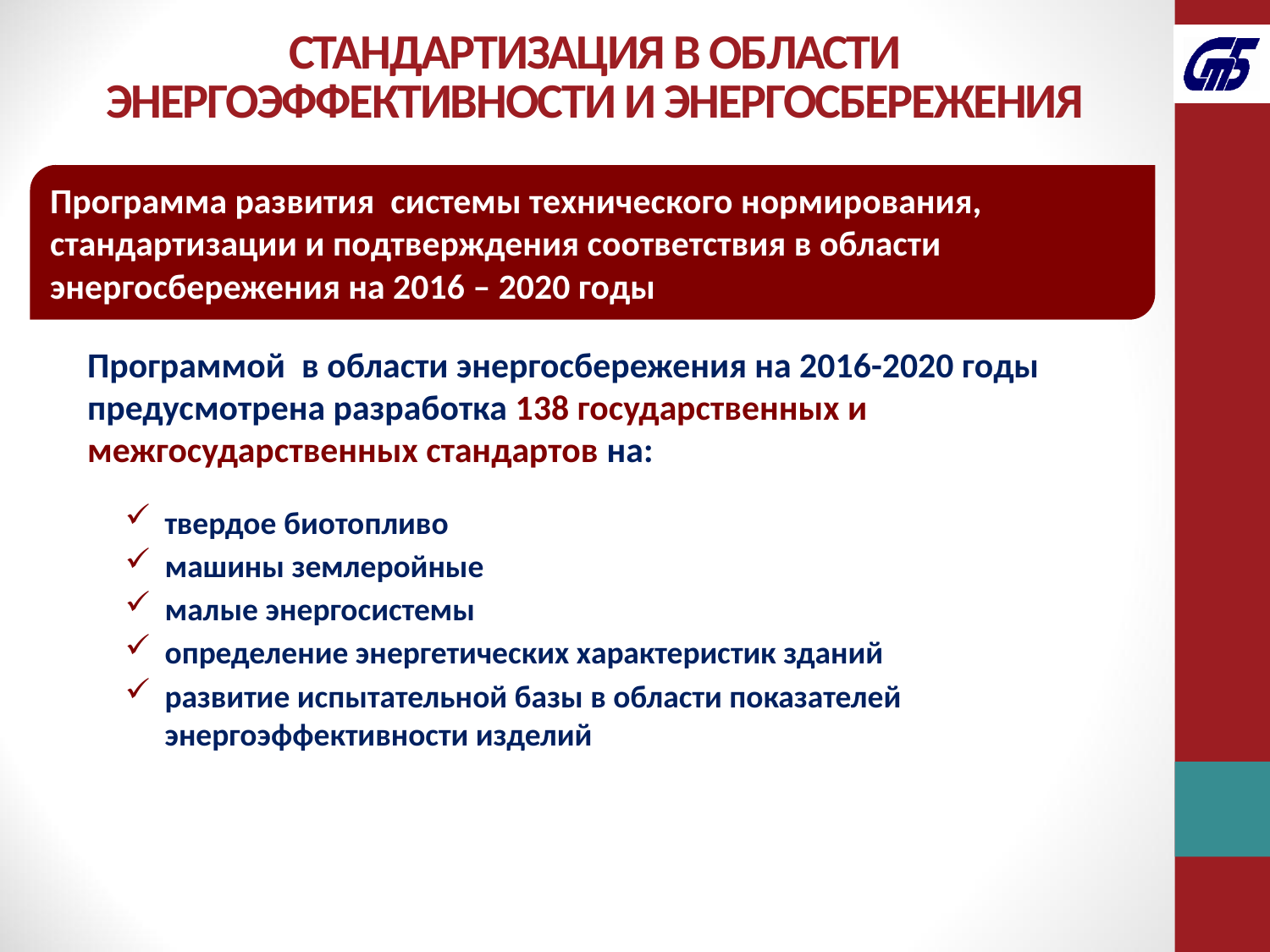

СТАНДАРТИЗАЦИЯ В ОБЛАСТИ
 ЭНЕРГОЭФФЕКТИВНОСТИ И ЭНЕРГОСБЕРЕЖЕНИЯ
Программа развития  системы технического нормирования, стандартизации и подтверждения соответствия в области энергосбережения на 2016 – 2020 годы
Программой  в области энергосбережения на 2016-2020 годы предусмотрена разработка 138 государственных и межгосударственных стандартов на:
твердое биотопливо
машины землеройные
малые энергосистемы
определение энергетических характеристик зданий
развитие испытательной базы в области показателей энергоэффективности изделий
12